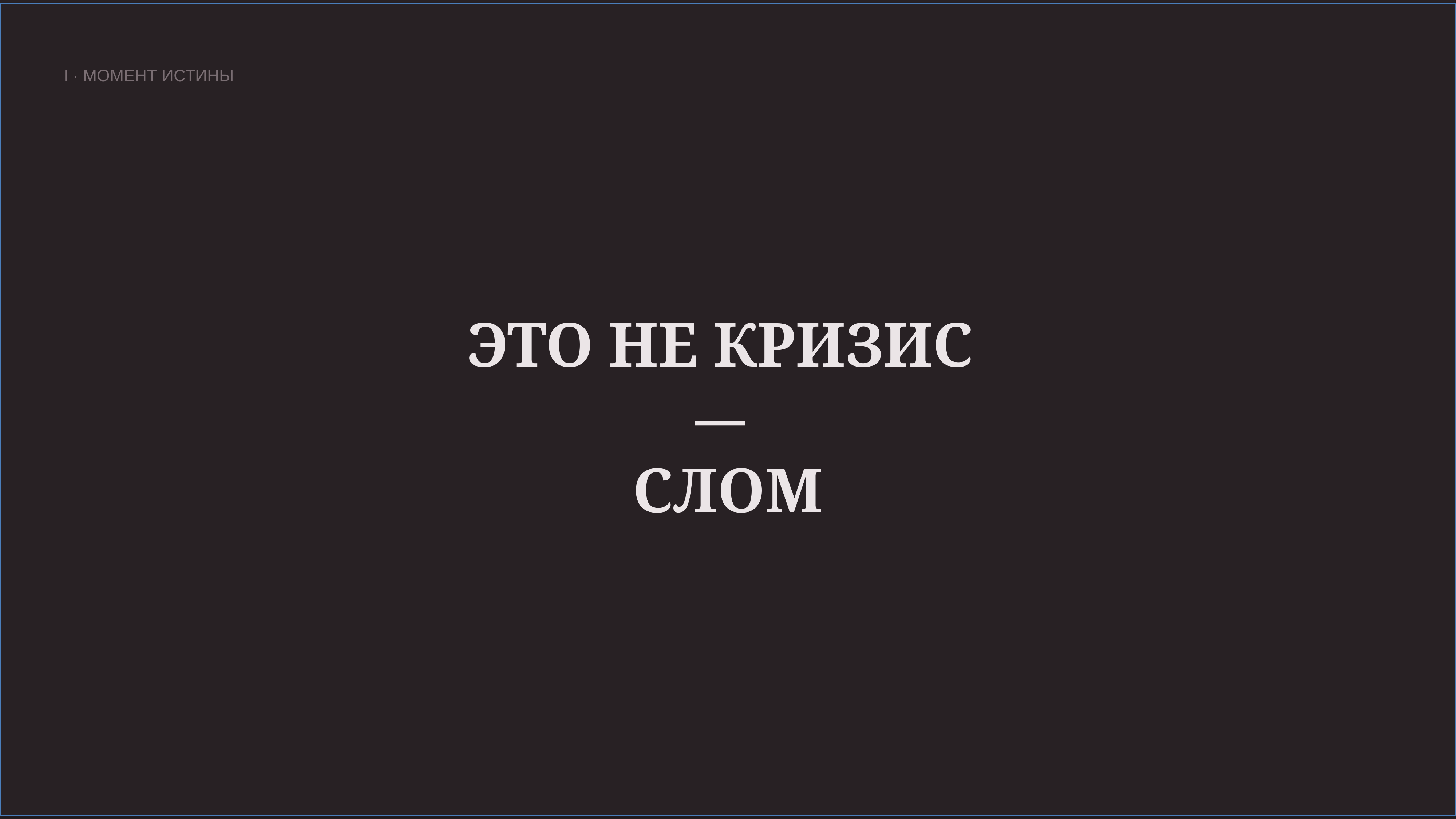

I · МОМЕНТ ИСТИНЫ
ЭТО НЕ КРИЗИС
—
 СЛОМ